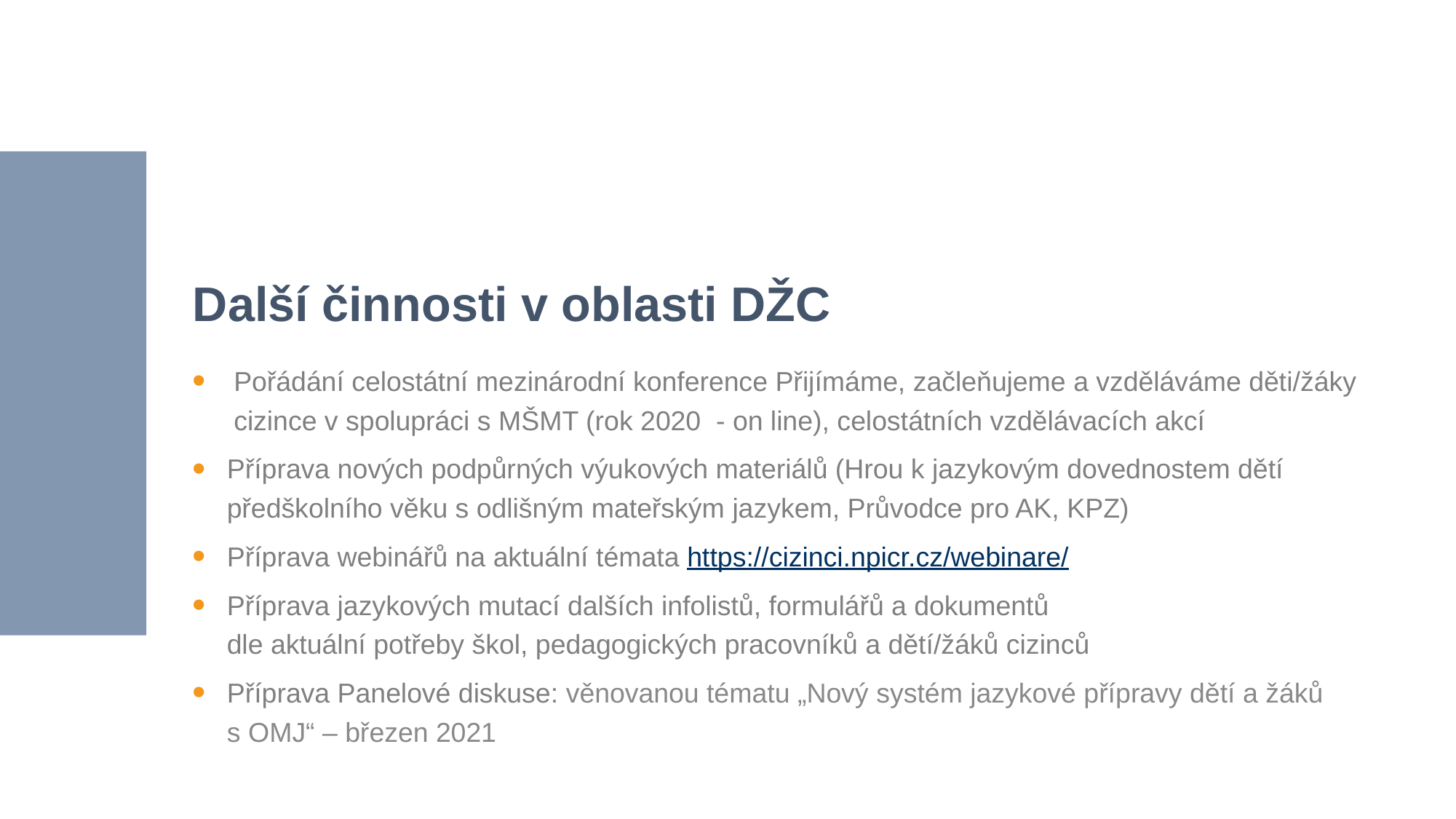

# Další činnosti v oblasti DŽC
Pořádání celostátní mezinárodní konference Přijímáme, začleňujeme a vzděláváme děti/žáky cizince v spolupráci s MŠMT (rok 2020  - on line), celostátních vzdělávacích akcí
Příprava nových podpůrných výukových materiálů (Hrou k jazykovým dovednostem dětí předškolního věku s odlišným mateřským jazykem, Průvodce pro AK, KPZ)
Příprava webinářů na aktuální témata https://cizinci.npicr.cz/webinare/
Příprava jazykových mutací dalších infolistů, formulářů a dokumentů
dle aktuální potřeby škol, pedagogických pracovníků a dětí/žáků cizinců
Příprava Panelové diskuse: věnovanou tématu „Nový systém jazykové přípravy dětí a žáků s OMJ“ – březen 2021